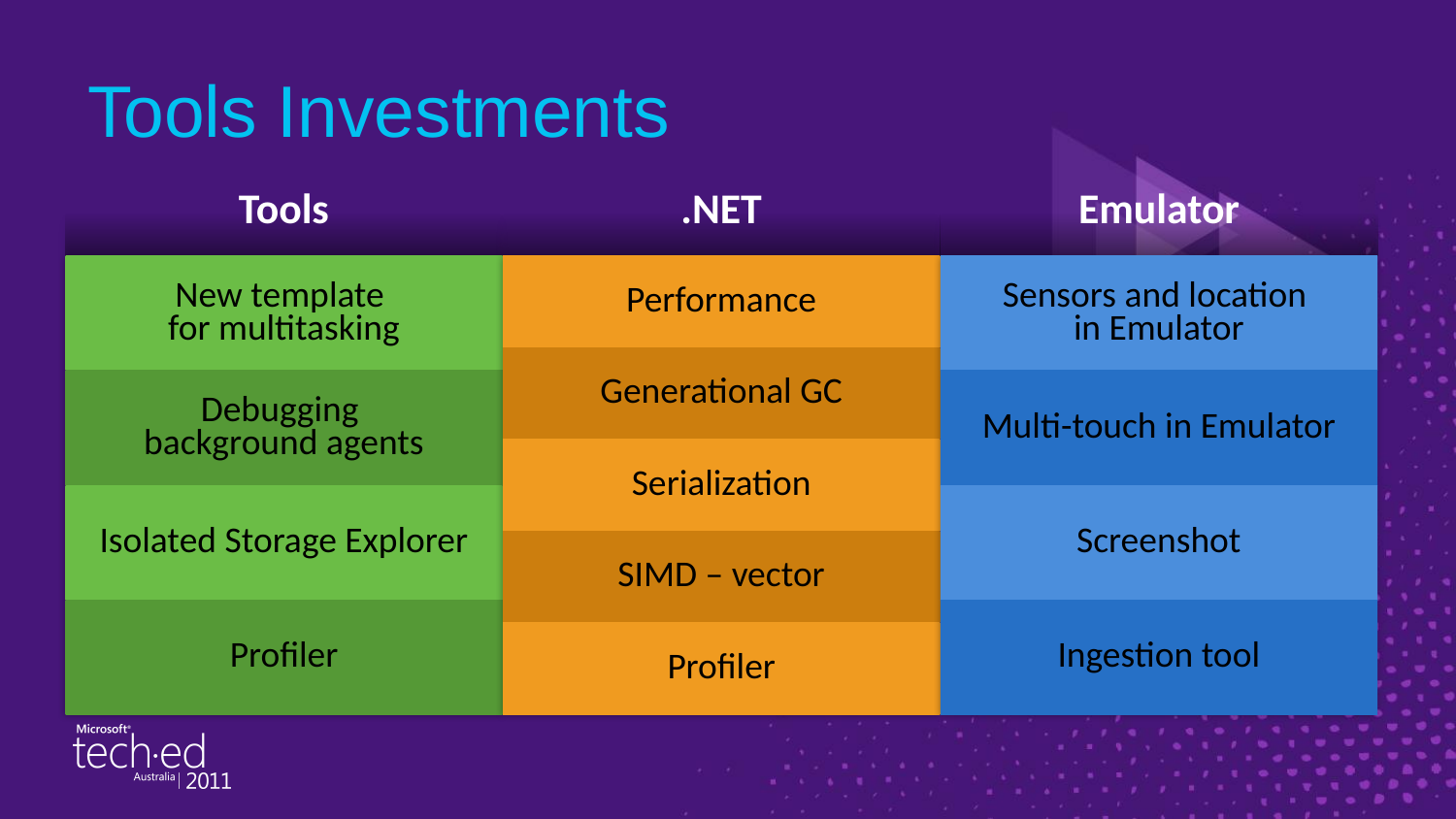

# Tools Investments
| Tools |
| --- |
| New template for multitasking |
| Debugging background agents |
| Isolated Storage Explorer |
| Profiler |
| .NET |
| --- |
| Performance |
| Generational GC |
| Serialization |
| SIMD – vector |
| Profiler |
| Emulator |
| --- |
| Sensors and location in Emulator |
| Multi-touch in Emulator |
| Screenshot |
| Ingestion tool |